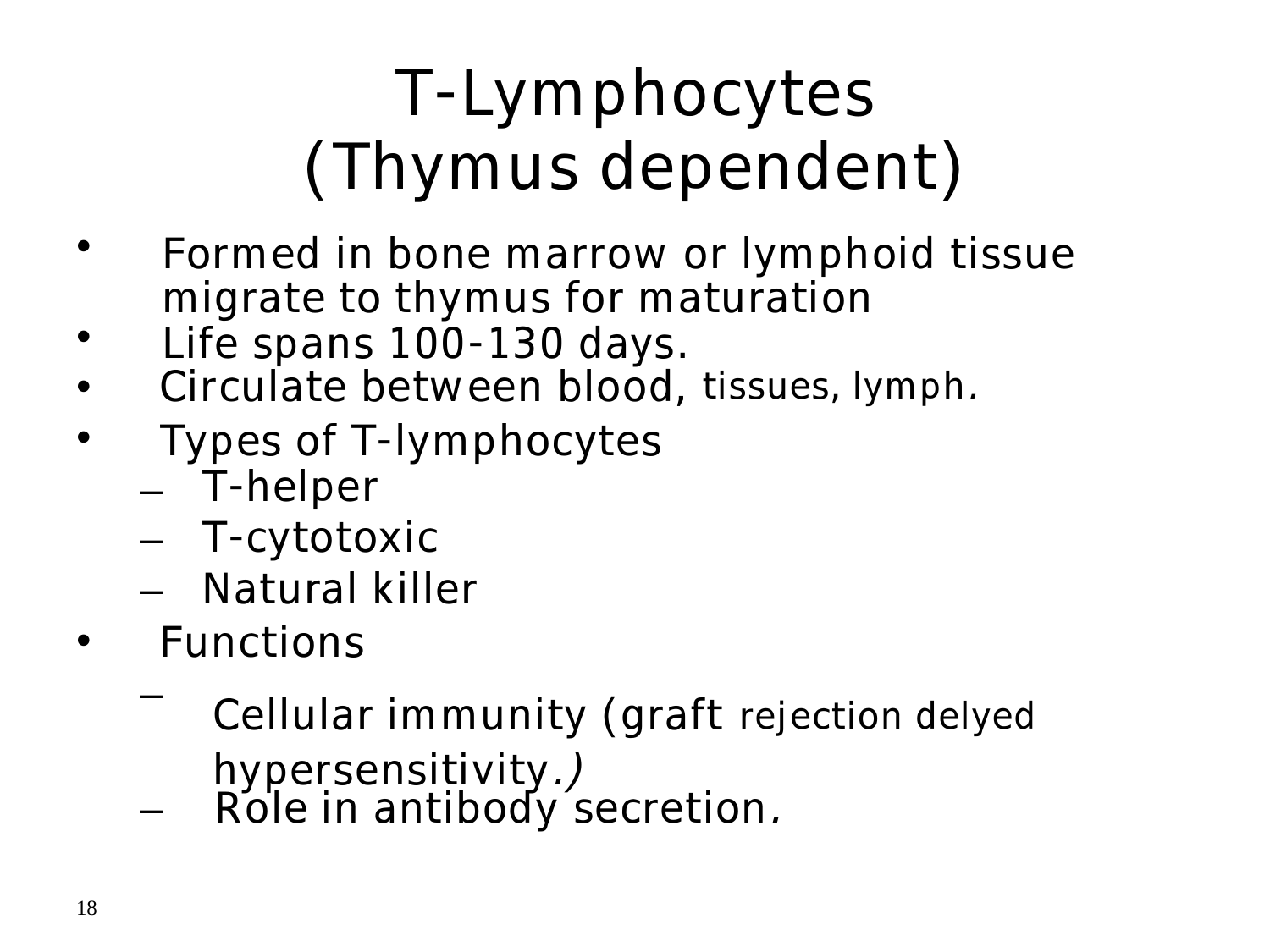

# T-Lymphocytes
(Thymus dependent)
•
Formed in bone marrow or lymphoid tissue migrate to thymus for maturation
Life spans 100-130 days.
Circulate between blood, tissues, lymph.
Types of T-lymphocytes
•
•
•
T-helper
T-cytotoxic Natural killer
–
–
–
Functions
–
Cellular immunity (graft rejection delyed hypersensitivity.)
–	Role in antibody secretion.
18